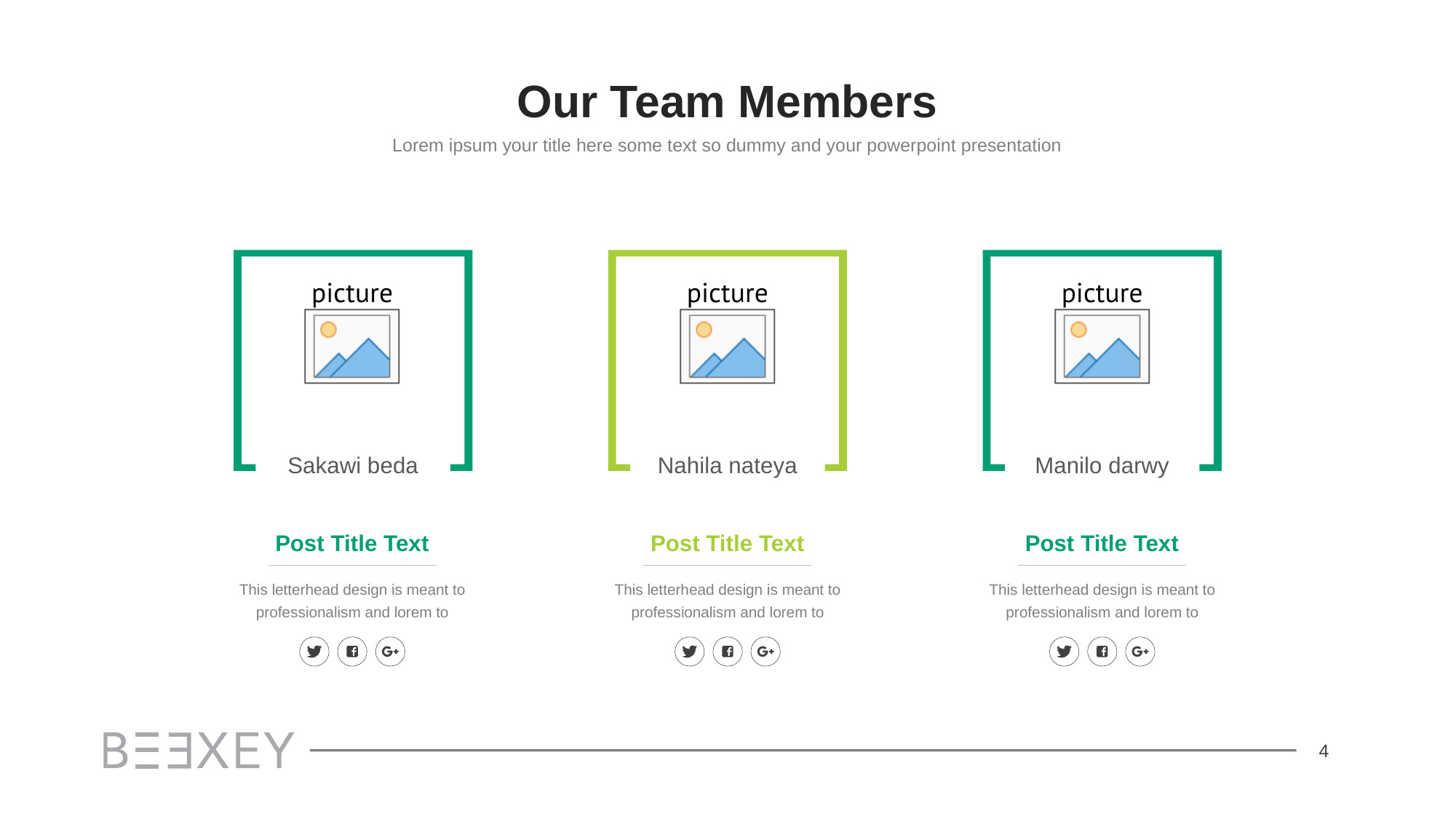

# Our Team Members
Lorem ipsum your title here some text so dummy and your powerpoint presentation

Sakawi beda
Nahila nateya
Manilo darwy
Post Title Text
Post Title Text
Post Title Text
This letterhead design is meant to professionalism and lorem to
This letterhead design is meant to professionalism and lorem to
This letterhead design is meant to professionalism and lorem to

4